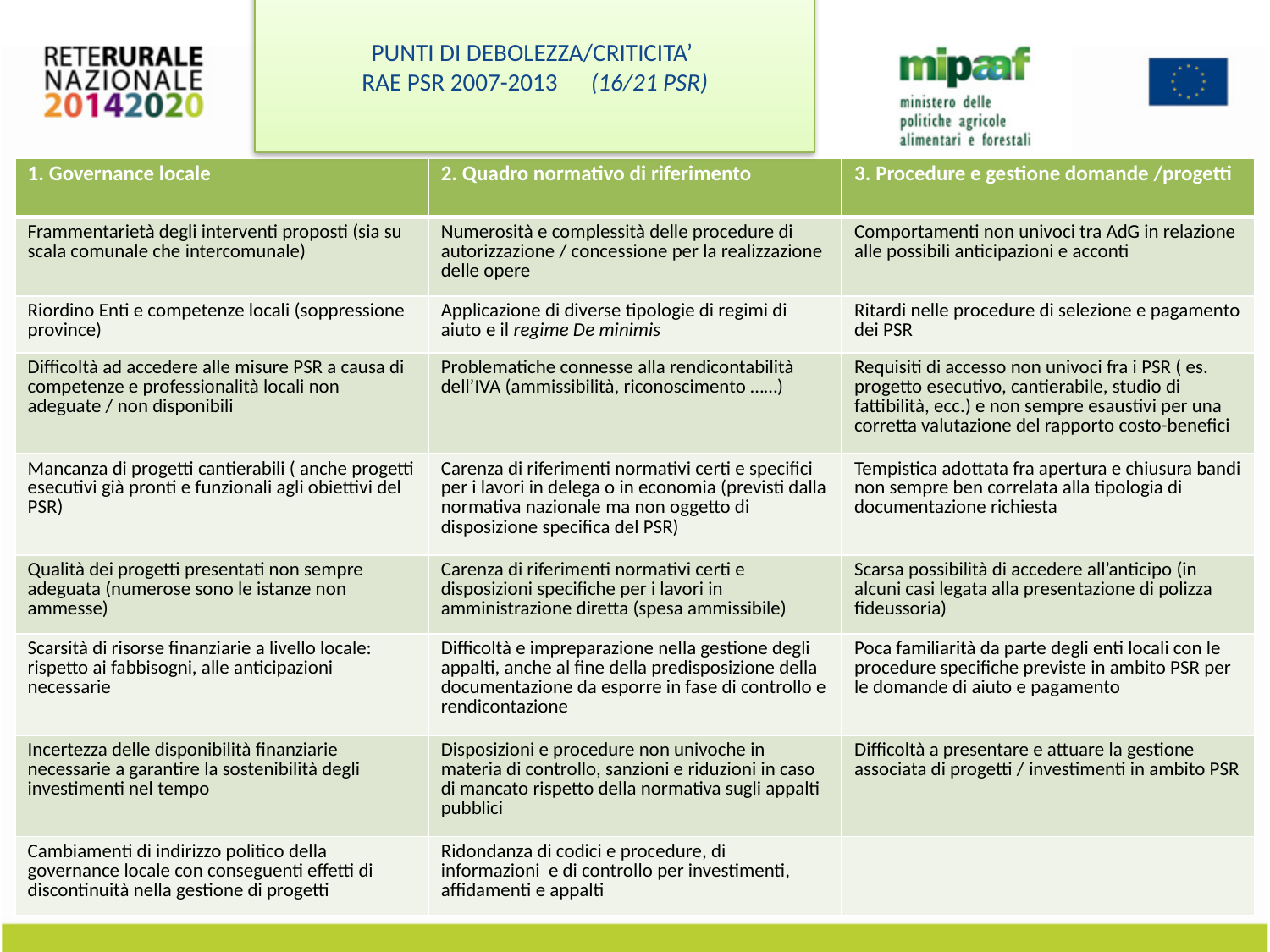

# PUNTI DI DEBOLEZZA/CRITICITA’
RAE PSR 2007-2013      (16/21 PSR)
| 1. Governance locale | 2. Quadro normativo di riferimento | 3. Procedure e gestione domande /progetti |
| --- | --- | --- |
| Frammentarietà degli interventi proposti (sia su scala comunale che intercomunale) | Numerosità e complessità delle procedure di autorizzazione / concessione per la realizzazione delle opere | Comportamenti non univoci tra AdG in relazione alle possibili anticipazioni e acconti |
| Riordino Enti e competenze locali (soppressione province) | Applicazione di diverse tipologie di regimi di aiuto e il regime De minimis | Ritardi nelle procedure di selezione e pagamento dei PSR |
| Difficoltà ad accedere alle misure PSR a causa di competenze e professionalità locali non adeguate / non disponibili | Problematiche connesse alla rendicontabilità dell’IVA (ammissibilità, riconoscimento ……) | Requisiti di accesso non univoci fra i PSR ( es. progetto esecutivo, cantierabile, studio di fattibilità, ecc.) e non sempre esaustivi per una corretta valutazione del rapporto costo-benefici |
| Mancanza di progetti cantierabili ( anche progetti esecutivi già pronti e funzionali agli obiettivi del PSR) | Carenza di riferimenti normativi certi e specifici per i lavori in delega o in economia (previsti dalla normativa nazionale ma non oggetto di disposizione specifica del PSR) | Tempistica adottata fra apertura e chiusura bandi non sempre ben correlata alla tipologia di documentazione richiesta |
| Qualità dei progetti presentati non sempre adeguata (numerose sono le istanze non ammesse) | Carenza di riferimenti normativi certi e disposizioni specifiche per i lavori in amministrazione diretta (spesa ammissibile) | Scarsa possibilità di accedere all’anticipo (in alcuni casi legata alla presentazione di polizza fideussoria) |
| Scarsità di risorse finanziarie a livello locale: rispetto ai fabbisogni, alle anticipazioni necessarie | Difficoltà e impreparazione nella gestione degli appalti, anche al fine della predisposizione della documentazione da esporre in fase di controllo e rendicontazione | Poca familiarità da parte degli enti locali con le procedure specifiche previste in ambito PSR per le domande di aiuto e pagamento |
| Incertezza delle disponibilità finanziarie necessarie a garantire la sostenibilità degli investimenti nel tempo | Disposizioni e procedure non univoche in materia di controllo, sanzioni e riduzioni in caso di mancato rispetto della normativa sugli appalti pubblici | Difficoltà a presentare e attuare la gestione associata di progetti / investimenti in ambito PSR |
| Cambiamenti di indirizzo politico della governance locale con conseguenti effetti di discontinuità nella gestione di progetti | Ridondanza di codici e procedure, di informazioni e di controllo per investimenti, affidamenti e appalti |  |